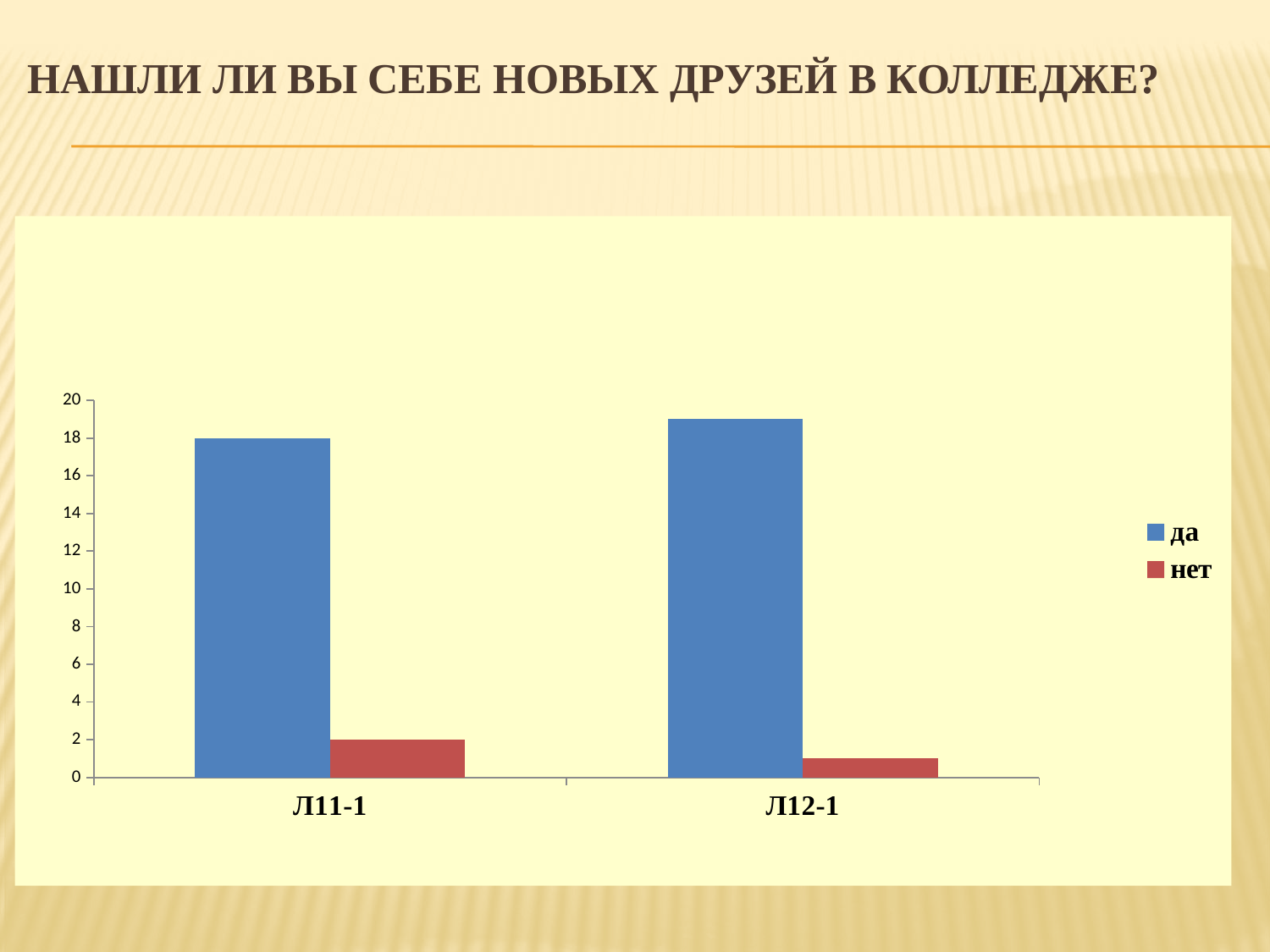

# Нашли ли вы себе новых друзей в колледже?

### Chart

| Category | да | нет |
|---|---|---|
| Л11-1 | 18.0 | 2.0 |
| Л12-1 | 19.0 | 1.0 |